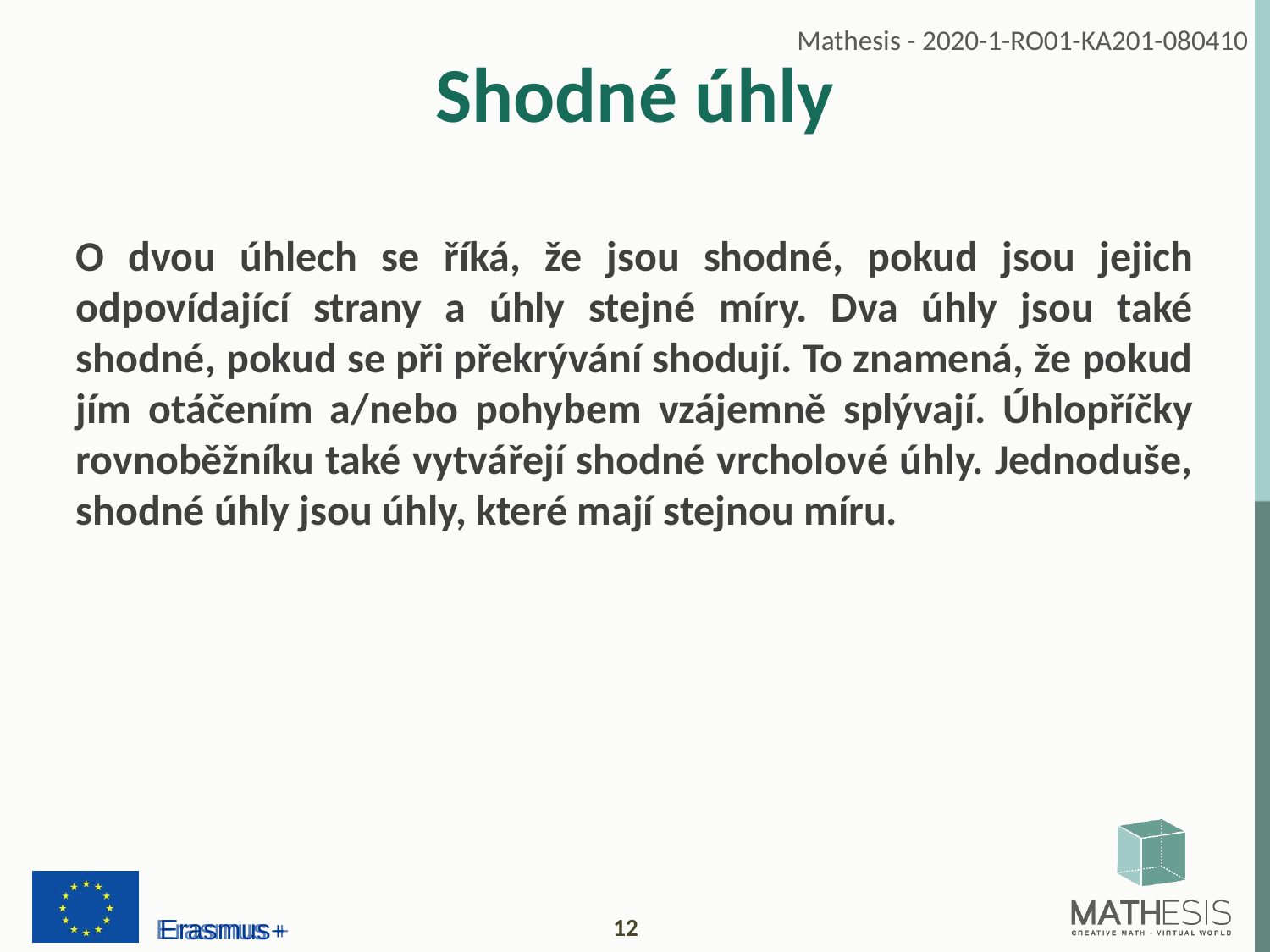

# Shodné úhly
O dvou úhlech se říká, že jsou shodné, pokud jsou jejich odpovídající strany a úhly stejné míry. Dva úhly jsou také shodné, pokud se při překrývání shodují. To znamená, že pokud jím otáčením a/nebo pohybem vzájemně splývají. Úhlopříčky rovnoběžníku také vytvářejí shodné vrcholové úhly. Jednoduše, shodné úhly jsou úhly, které mají stejnou míru.